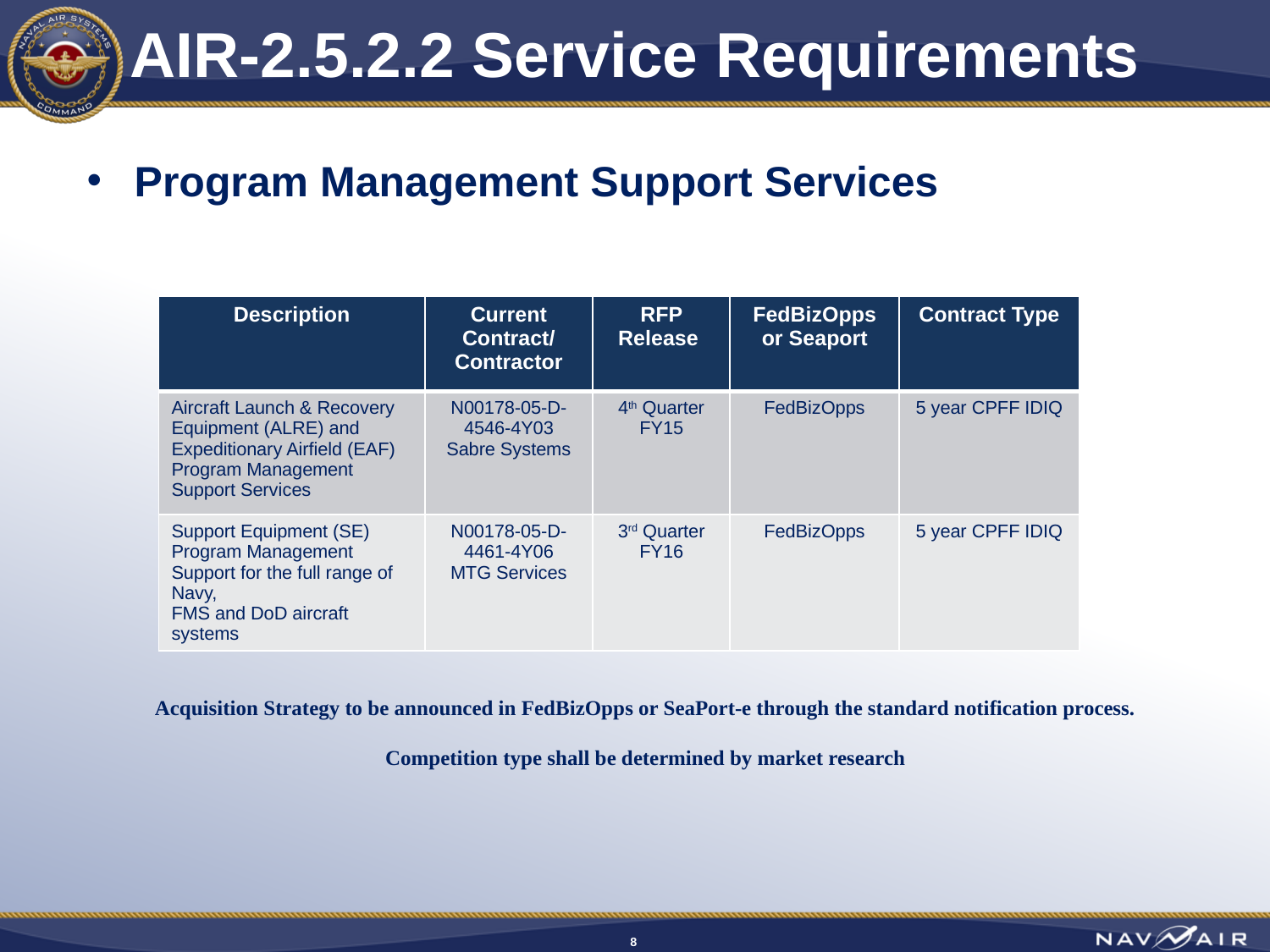

# AIR-2.5.2.2 Service Requirements
Program Management Support Services

Acquisition Strategy to be announced in FedBizOpps or SeaPort-e through the standard notification process.

Competition type shall be determined by market research
| Description | Current Contract/ Contractor | RFP Release | FedBizOpps or Seaport | Contract Type |
| --- | --- | --- | --- | --- |
| Aircraft Launch & Recovery Equipment (ALRE) and Expeditionary Airfield (EAF) Program Management Support Services | N00178-05-D-4546-4Y03 Sabre Systems | 4th Quarter FY15 | FedBizOpps | 5 year CPFF IDIQ |
| Support Equipment (SE) Program Management Support for the full range of Navy, FMS and DoD aircraft systems | N00178-05-D-4461-4Y06 MTG Services | 3rd Quarter FY16 | FedBizOpps | 5 year CPFF IDIQ |
8